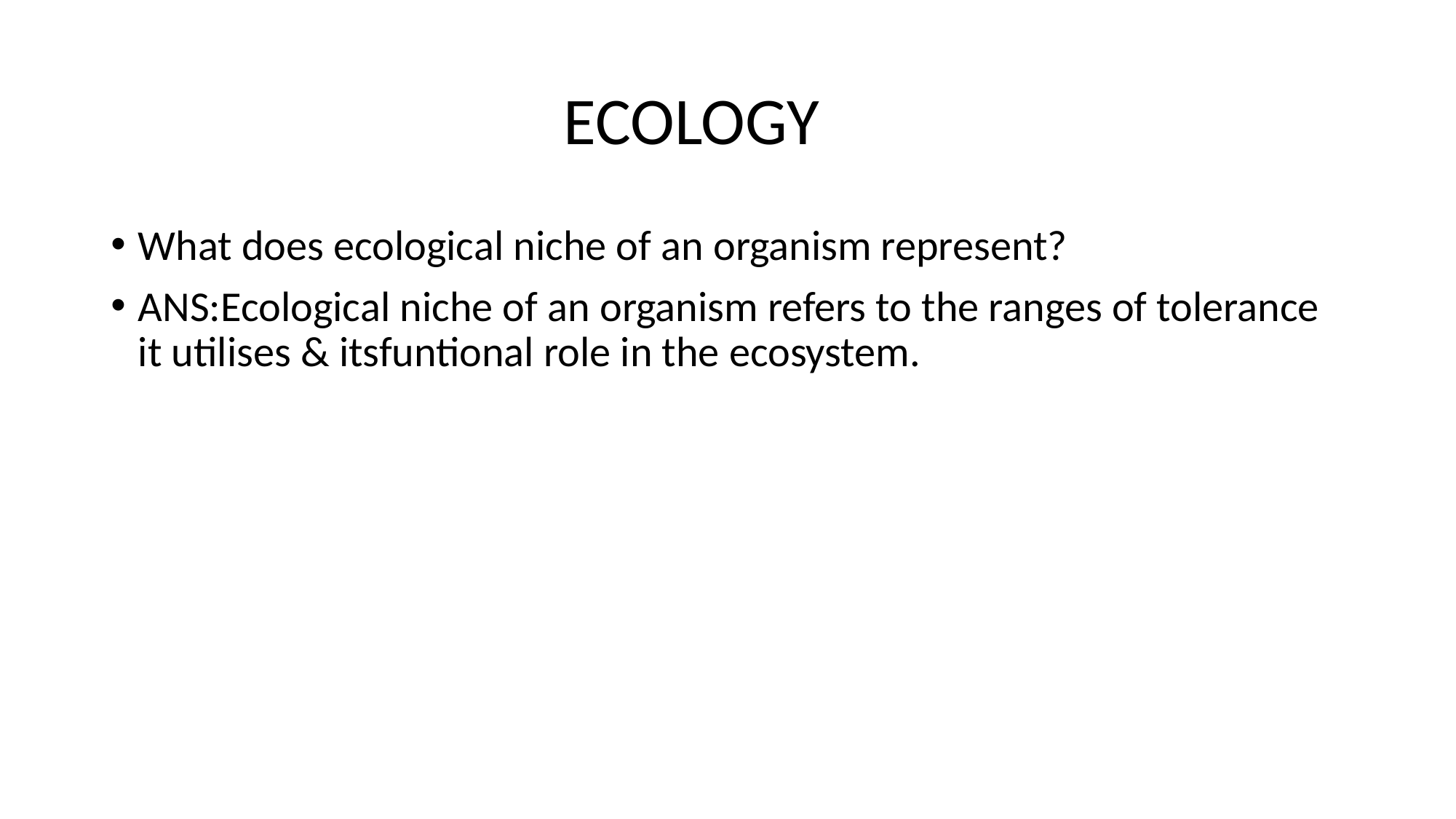

# ECOLOGY
What does ecological niche of an organism represent?
ANS:Ecological niche of an organism refers to the ranges of tolerance it utilises & itsfuntional role in the ecosystem.